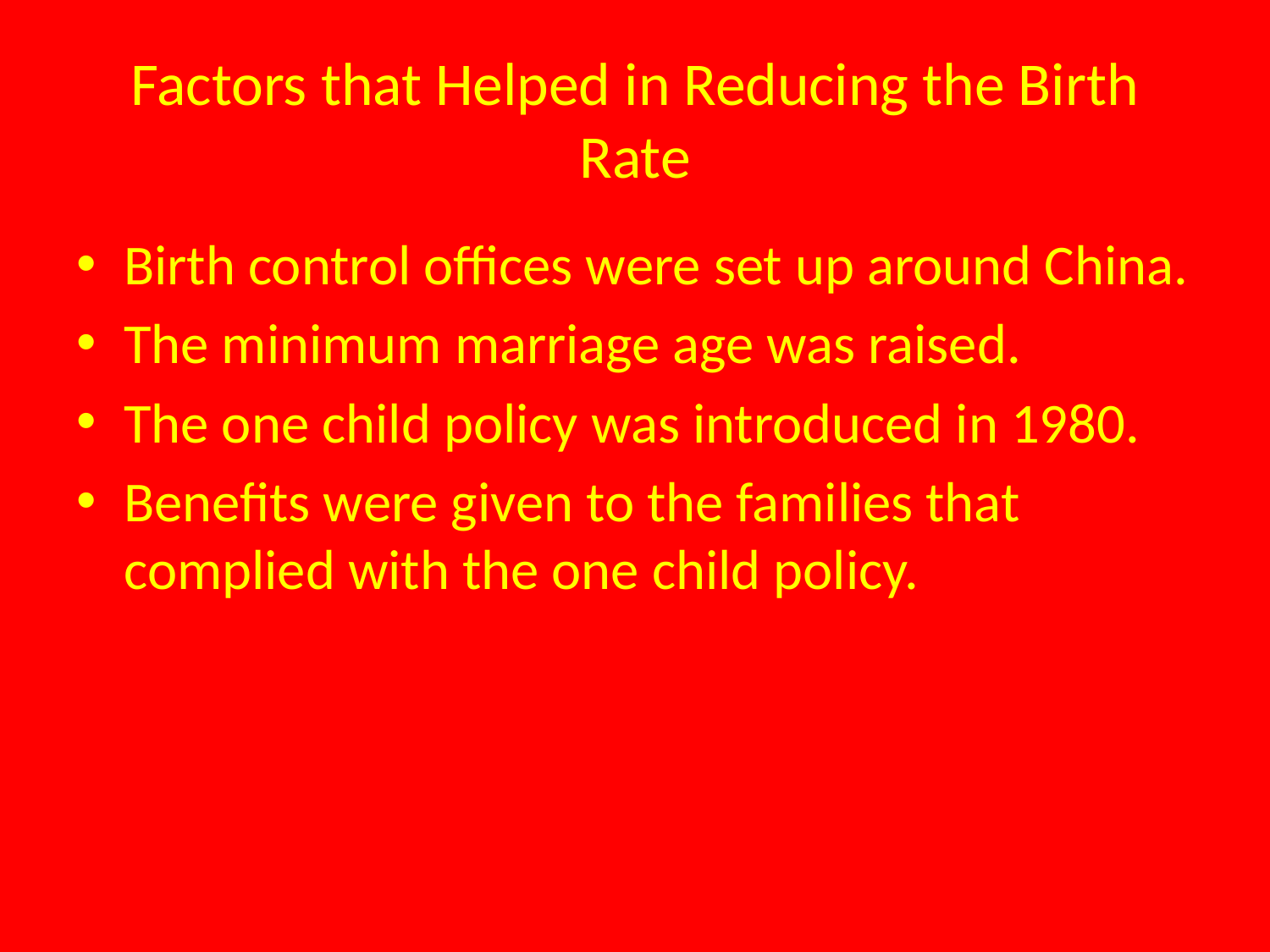

# Factors that Helped in Reducing the Birth Rate
Birth control offices were set up around China.
The minimum marriage age was raised.
The one child policy was introduced in 1980.
Benefits were given to the families that complied with the one child policy.